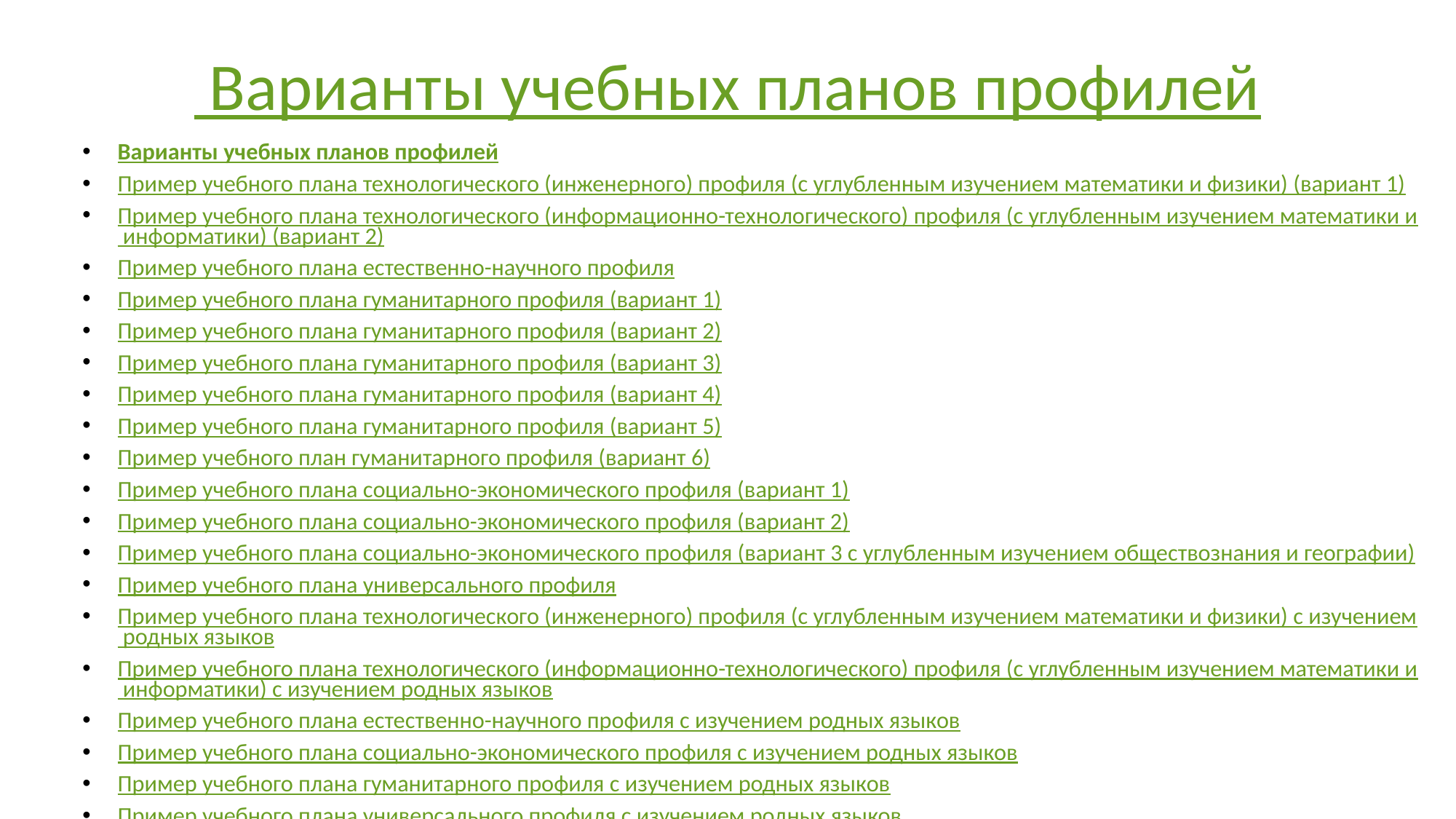

# Варианты учебных планов профилей
Варианты учебных планов профилей
Пример учебного плана технологического (инженерного) профиля (с углубленным изучением математики и физики) (вариант 1)
Пример учебного плана технологического (информационно-технологического) профиля (с углубленным изучением математики и информатики) (вариант 2)
Пример учебного плана естественно-научного профиля
Пример учебного плана гуманитарного профиля (вариант 1)
Пример учебного плана гуманитарного профиля (вариант 2)
Пример учебного плана гуманитарного профиля (вариант 3)
Пример учебного плана гуманитарного профиля (вариант 4)
Пример учебного плана гуманитарного профиля (вариант 5)
Пример учебного план гуманитарного профиля (вариант 6)
Пример учебного плана социально-экономического профиля (вариант 1)
Пример учебного плана социально-экономического профиля (вариант 2)
Пример учебного плана социально-экономического профиля (вариант 3 с углубленным изучением обществознания и географии)
Пример учебного плана универсального профиля
Пример учебного плана технологического (инженерного) профиля (с углубленным изучением математики и физики) с изучением родных языков
Пример учебного плана технологического (информационно-технологического) профиля (с углубленным изучением математики и информатики) с изучением родных языков
Пример учебного плана естественно-научного профиля с изучением родных языков
Пример учебного плана социально-экономического профиля с изучением родных языков
Пример учебного плана гуманитарного профиля с изучением родных языков
Пример учебного плана универсального профиля с изучением родных языков